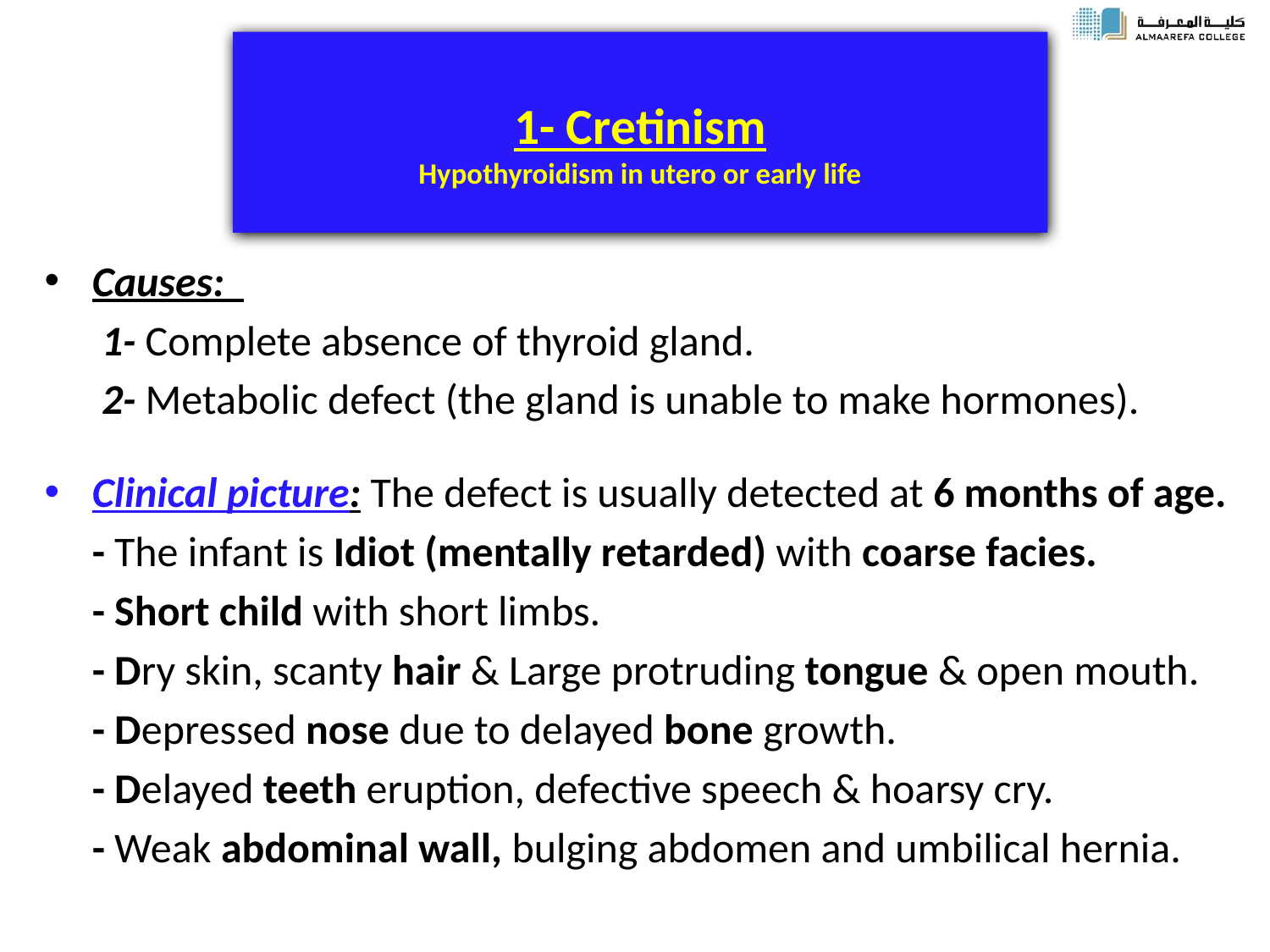

# 1- Cretinism Hypothyroidism in utero or early life

Causes:
      1- Complete absence of thyroid gland.
      2- Metabolic defect (the gland is unable to make hormones).

Clinical picture: The defect is usually detected at 6 months of age.
     - The infant is Idiot (mentally retarded) with coarse facies.
     - Short child with short limbs.
     - Dry skin, scanty hair & Large protruding tongue & open mouth.
     - Depressed nose due to delayed bone growth.
     - Delayed teeth eruption, defective speech & hoarsy cry.
     - Weak abdominal wall, bulging abdomen and umbilical hernia.